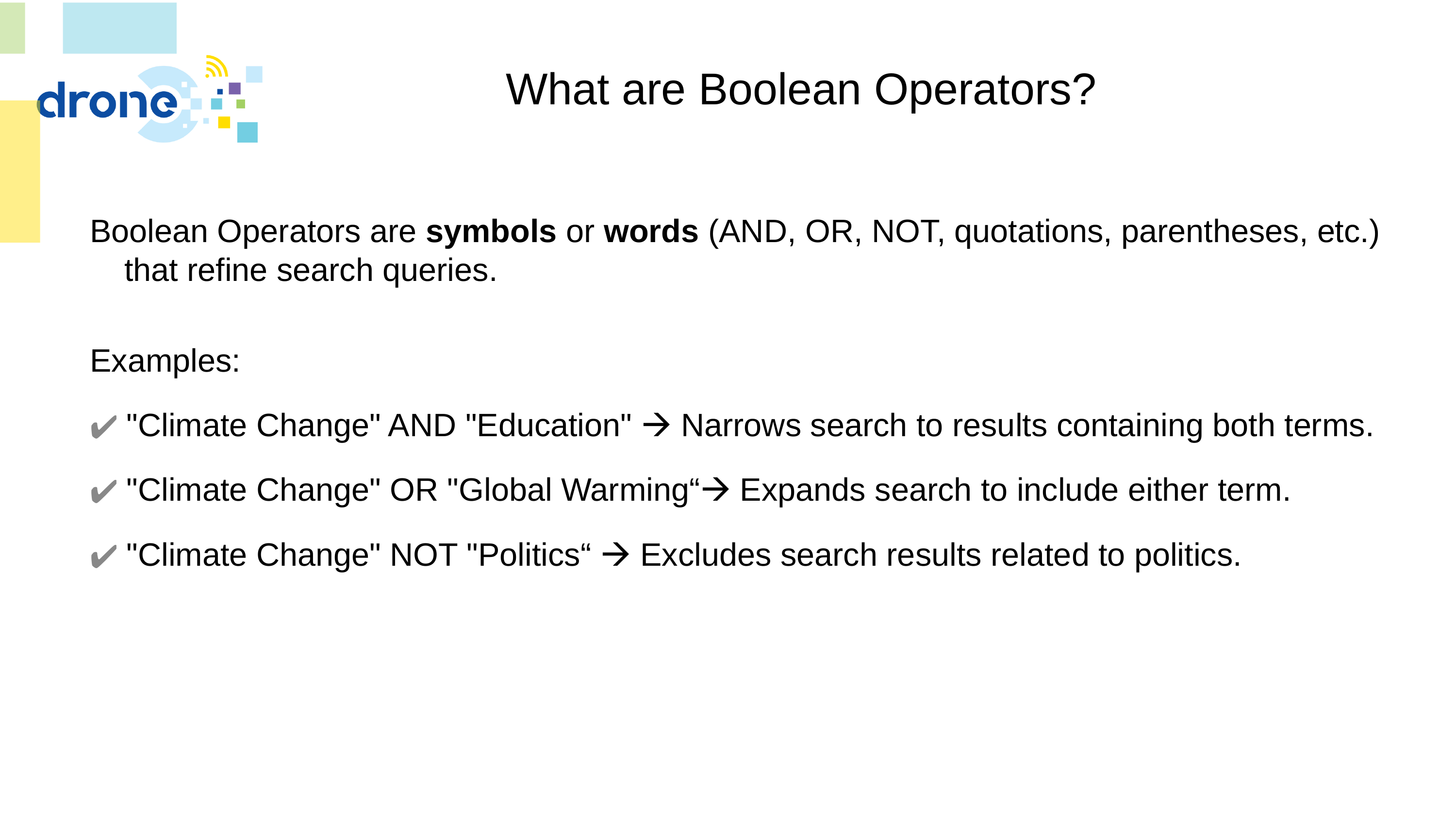

# What are Boolean Operators?

Boolean Operators are symbols or words (AND, OR, NOT, quotations, parentheses, etc.) that refine search queries.

Examples:
"Climate Change" AND "Education" 🡪 Narrows search to results containing both terms.
"Climate Change" OR "Global Warming“🡪 Expands search to include either term.
"Climate Change" NOT "Politics“ 🡪 Excludes search results related to politics.